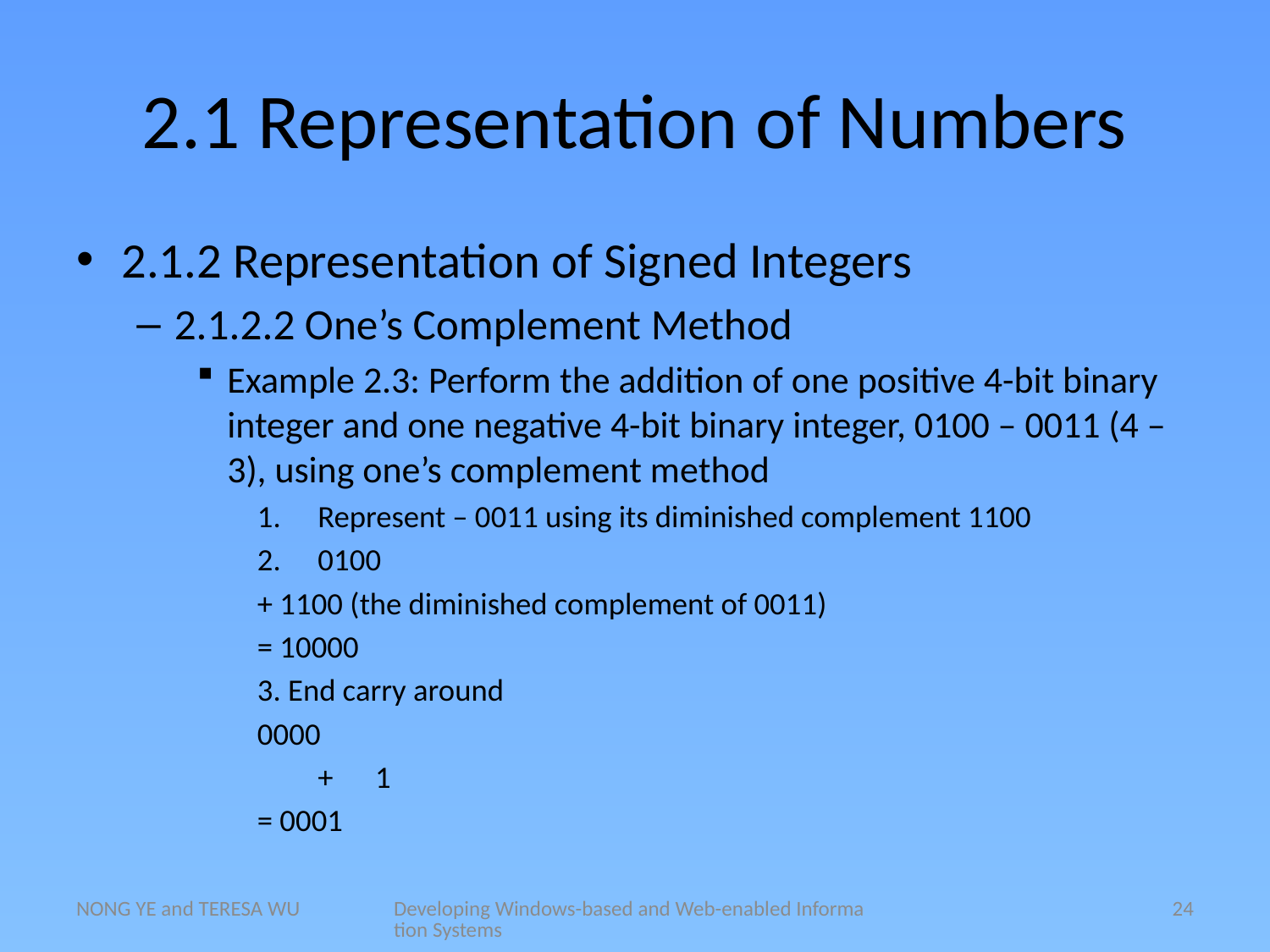

# 2.1 Representation of Numbers
2.1.2 Representation of Signed Integers
2.1.2.2 One’s Complement Method
Example 2.3: Perform the addition of one positive 4-bit binary integer and one negative 4-bit binary integer, 0100 – 0011 (4 – 3), using one’s complement method
Represent – 0011 using its diminished complement 1100
0100
	+ 1100 (the diminished complement of 0011)
	= 10000
3. End carry around
	0000
+      1
	= 0001

NONG YE and TERESA WU
Developing Windows-based and Web-enabled Information Systems
24